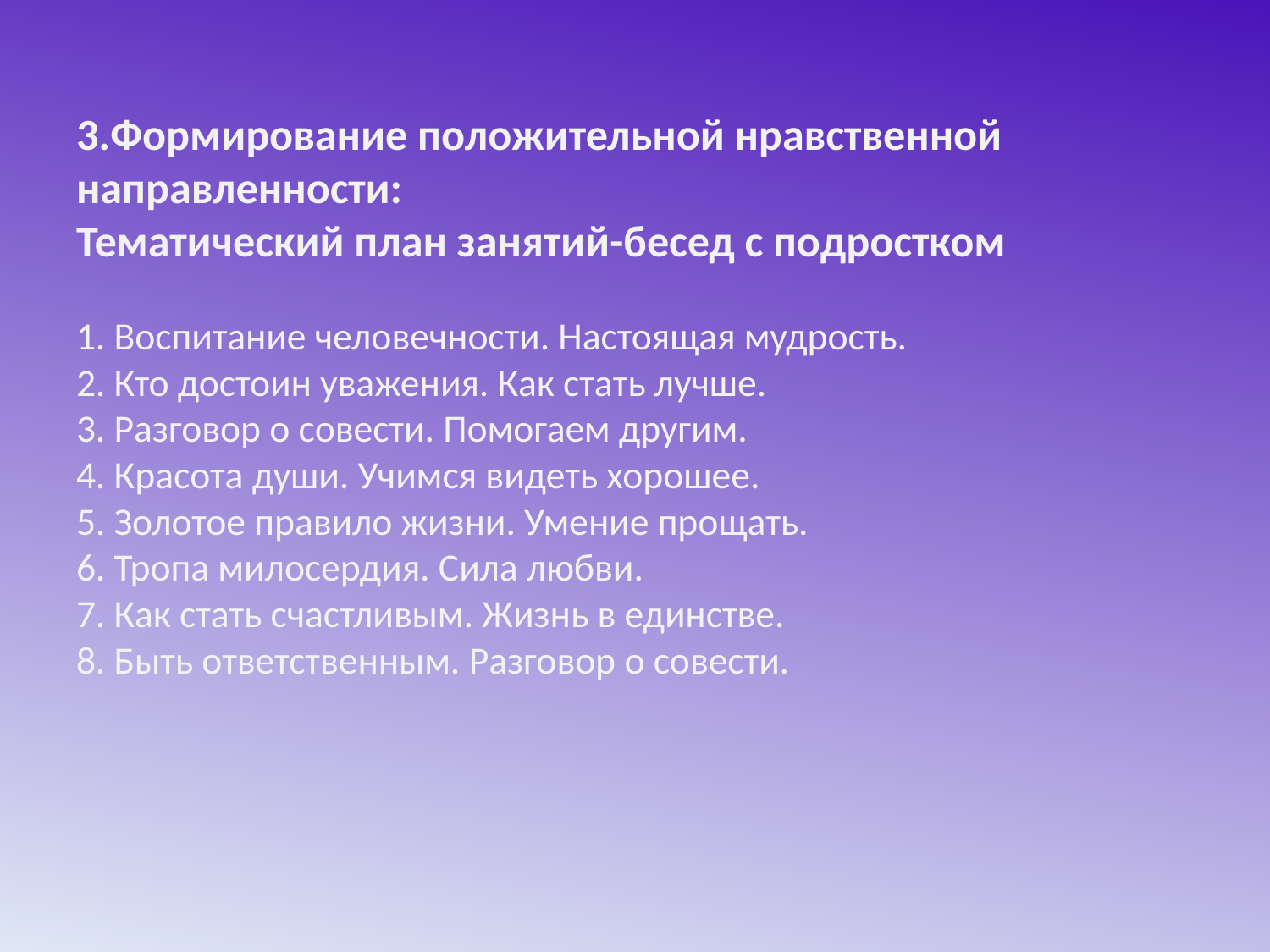

# 3.Формирование положительной нравственной направленности: Тематический план занятий-бесед с подростком 1. Воспитание человечности. Настоящая мудрость. 2. Кто достоин уважения. Как стать лучше. 3. Разговор о совести. Помогаем другим. 4. Красота души. Учимся видеть хорошее. 5. Золотое правило жизни. Умение прощать. 6. Тропа милосердия. Сила любви. 7. Как стать счастливым. Жизнь в единстве. 8. Быть ответственным. Разговор о совести.